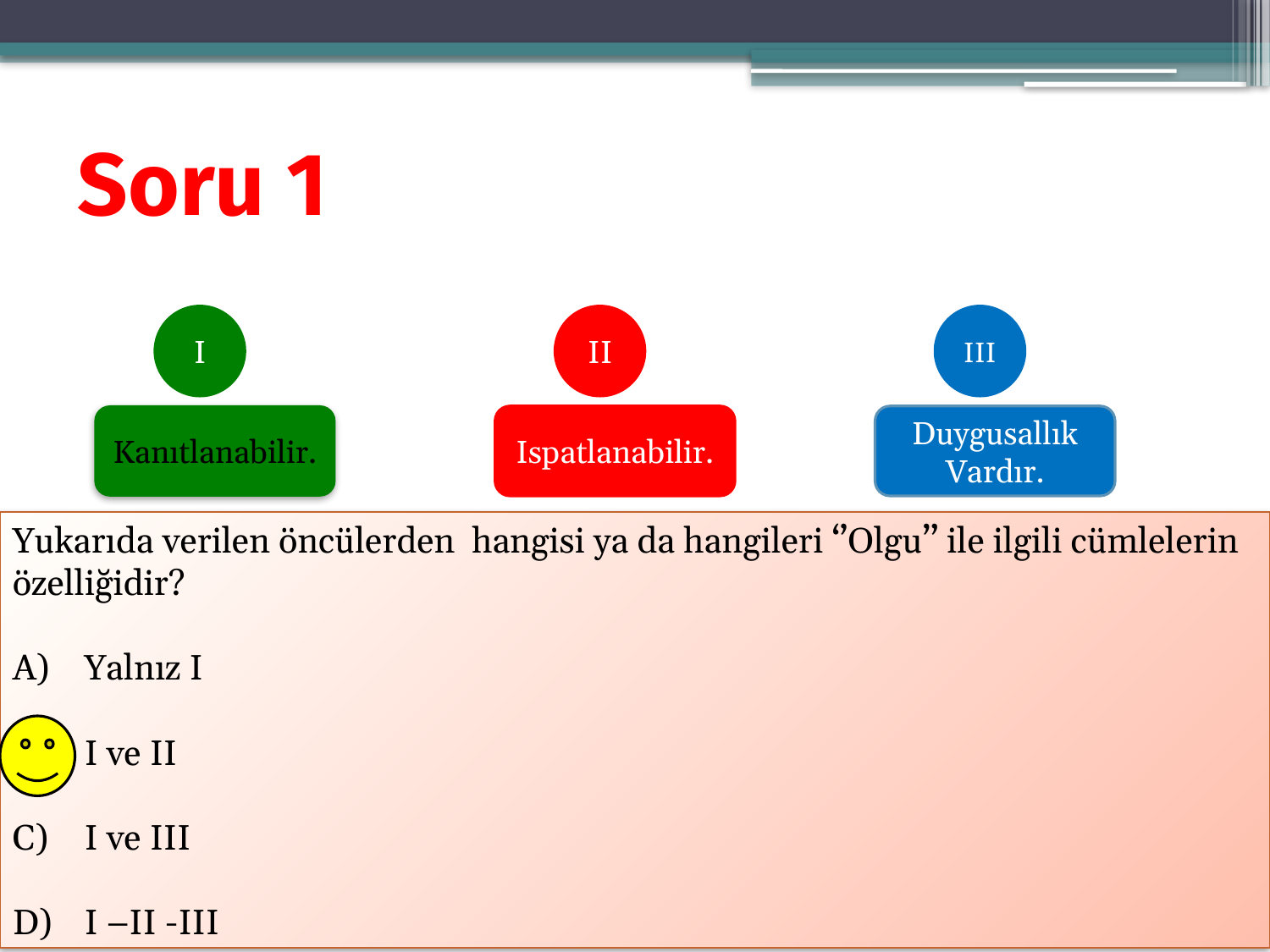

# Soru 1
I
II
III
Kanıtlanabilir.
Ispatlanabilir.
Duygusallık
Vardır.
Yukarıda verilen öncülerden  hangisi ya da hangileri ‘’Olgu’’ ile ilgili cümlelerin özelliğidir?

 Yalnız I

 I ve II

 I ve III

 I –II -III